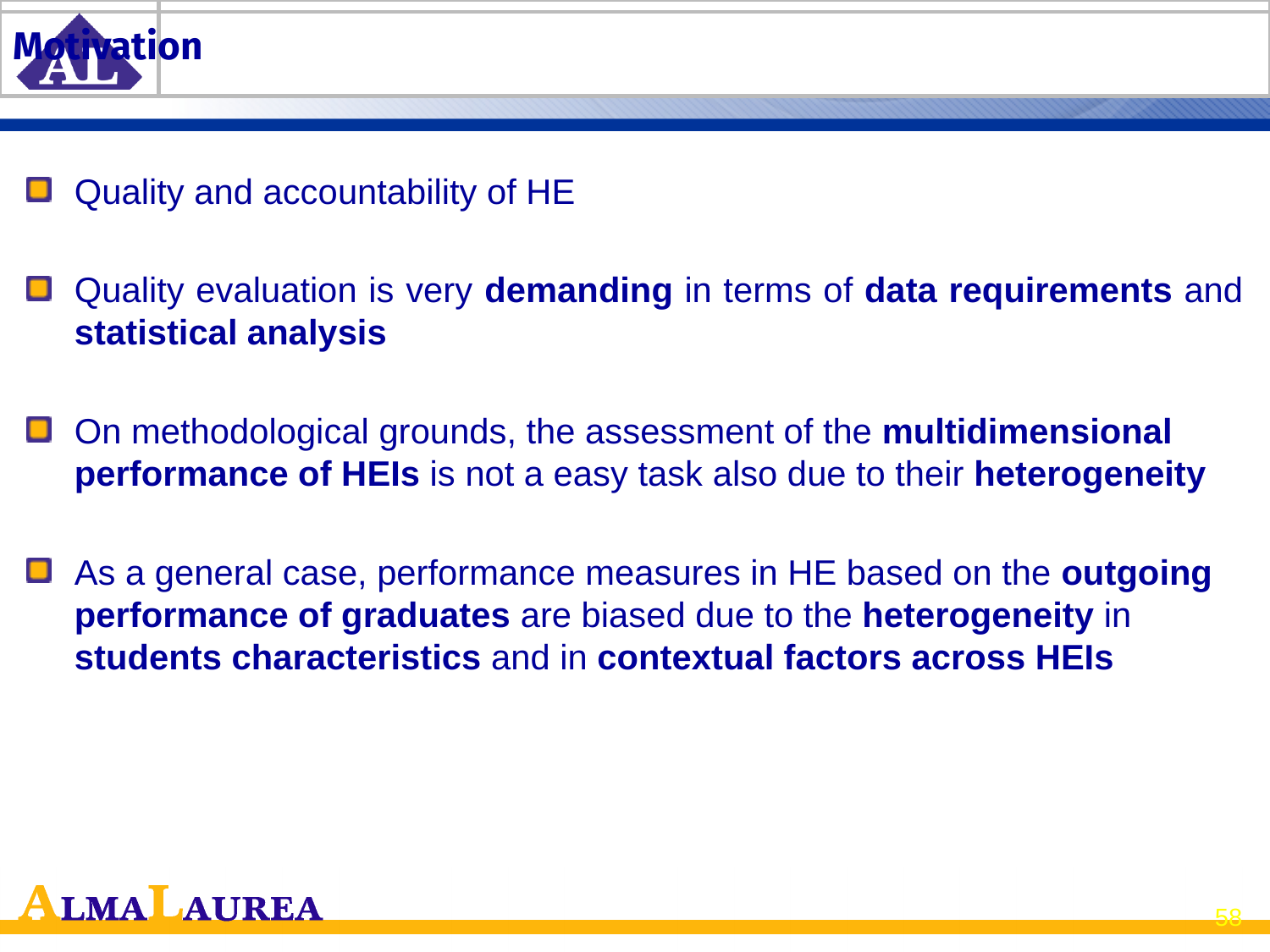

# Motivation
Quality and accountability of HE

Quality evaluation is very demanding in terms of data requirements and statistical analysis

On methodological grounds, the assessment of the multidimensional performance of HEIs is not a easy task also due to their heterogeneity

As a general case, performance measures in HE based on the outgoing performance of graduates are biased due to the heterogeneity in students characteristics and in contextual factors across HEIs
58